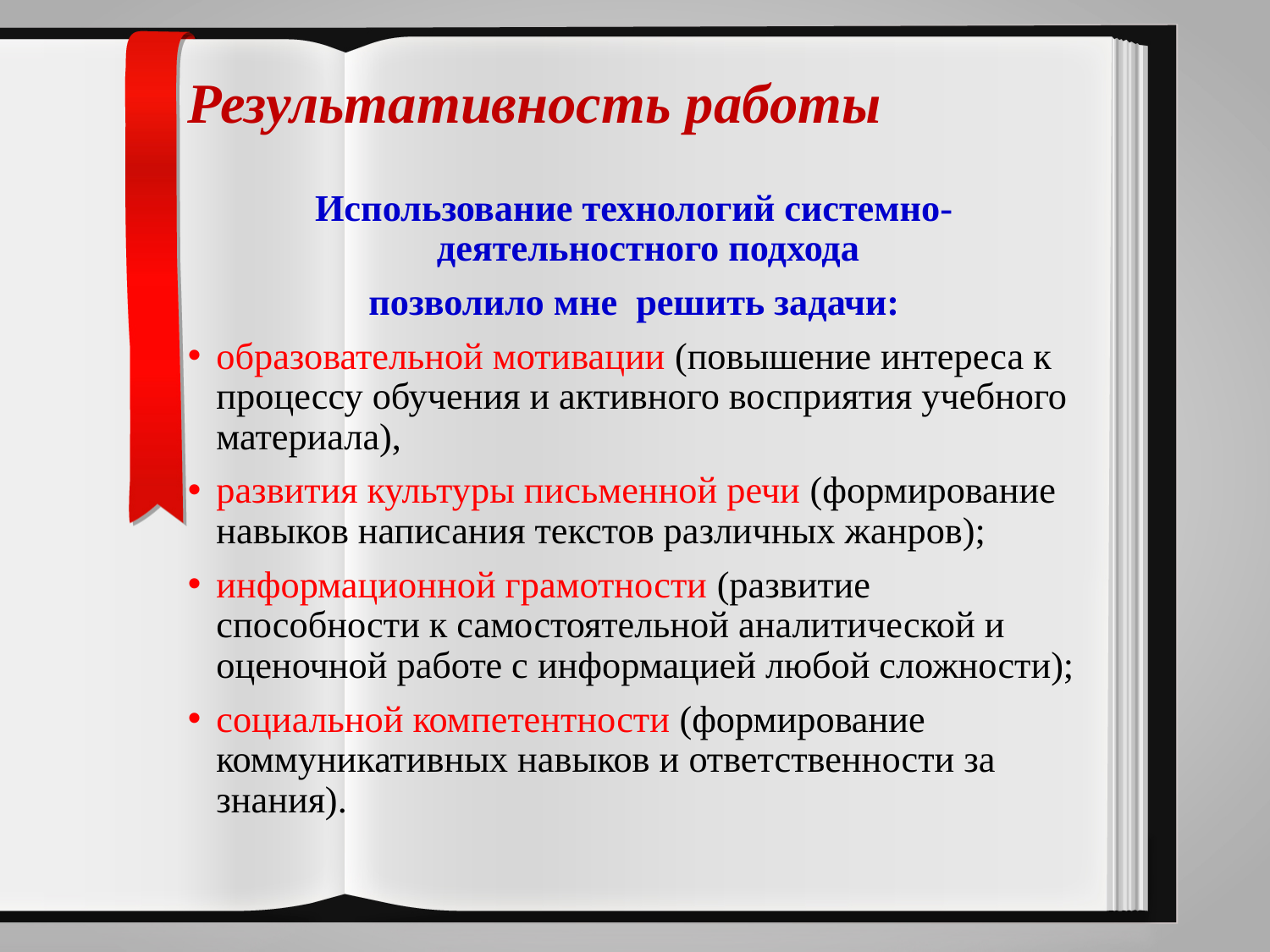

# Результативность работы
Использование технологий системно-деятельностного подхода
 позволило мне  решить задачи:
образовательной мотивации (повышение интереса к процессу обучения и активного восприятия учебного материала),
развития культуры письменной речи (формирование навыков написания текстов различных жанров);
информационной грамотности (развитие способности к самостоятельной аналитической и оценочной работе с информацией любой сложности);
социальной компетентности (формирование коммуникативных навыков и ответственности за знания).